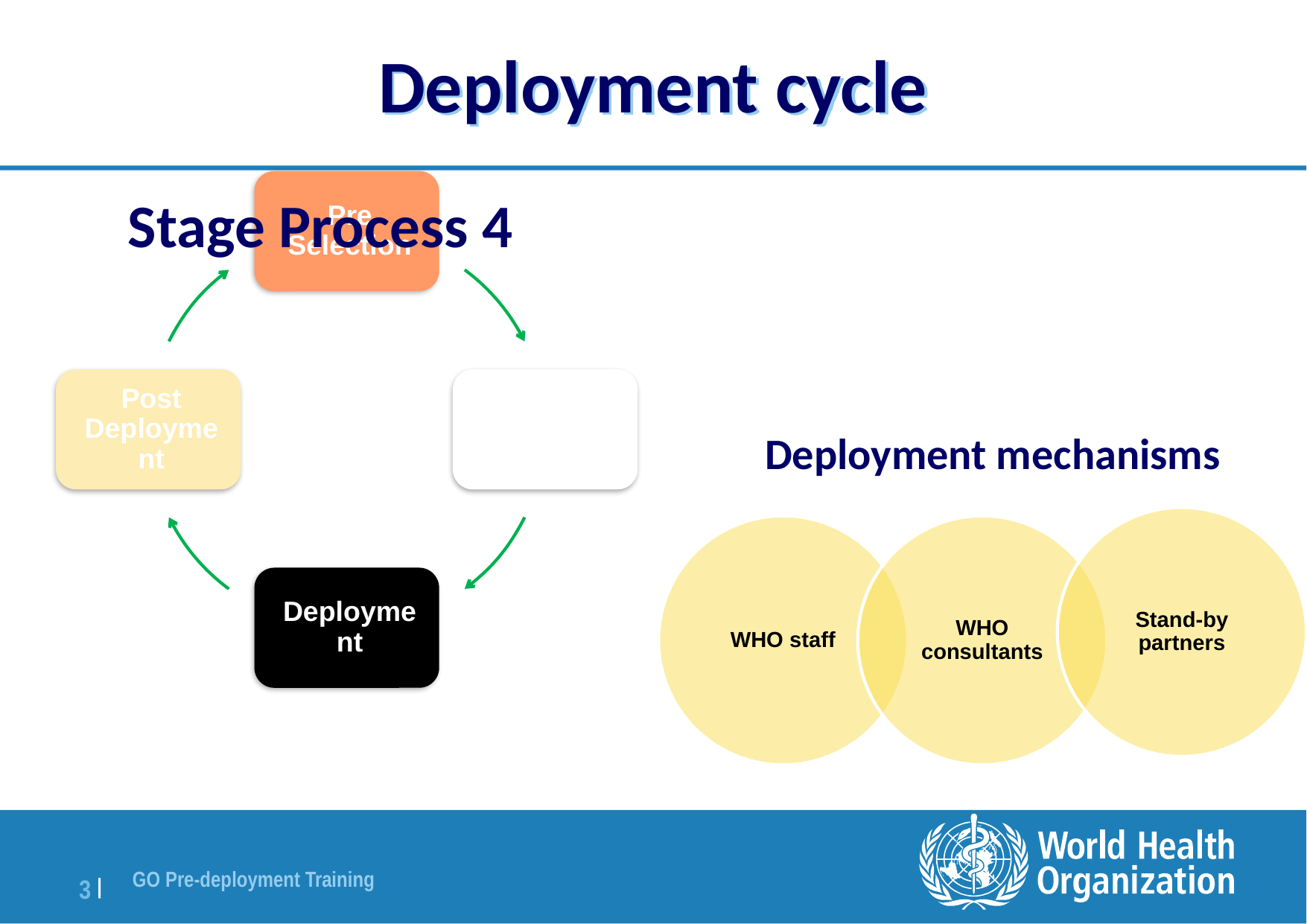

# Deployment cycle
Pre Selection
Selection
Deployment
Post Deployment
4 Stage Process
WHO staff
WHO consultants
Stand-by partners
Deployment mechanisms